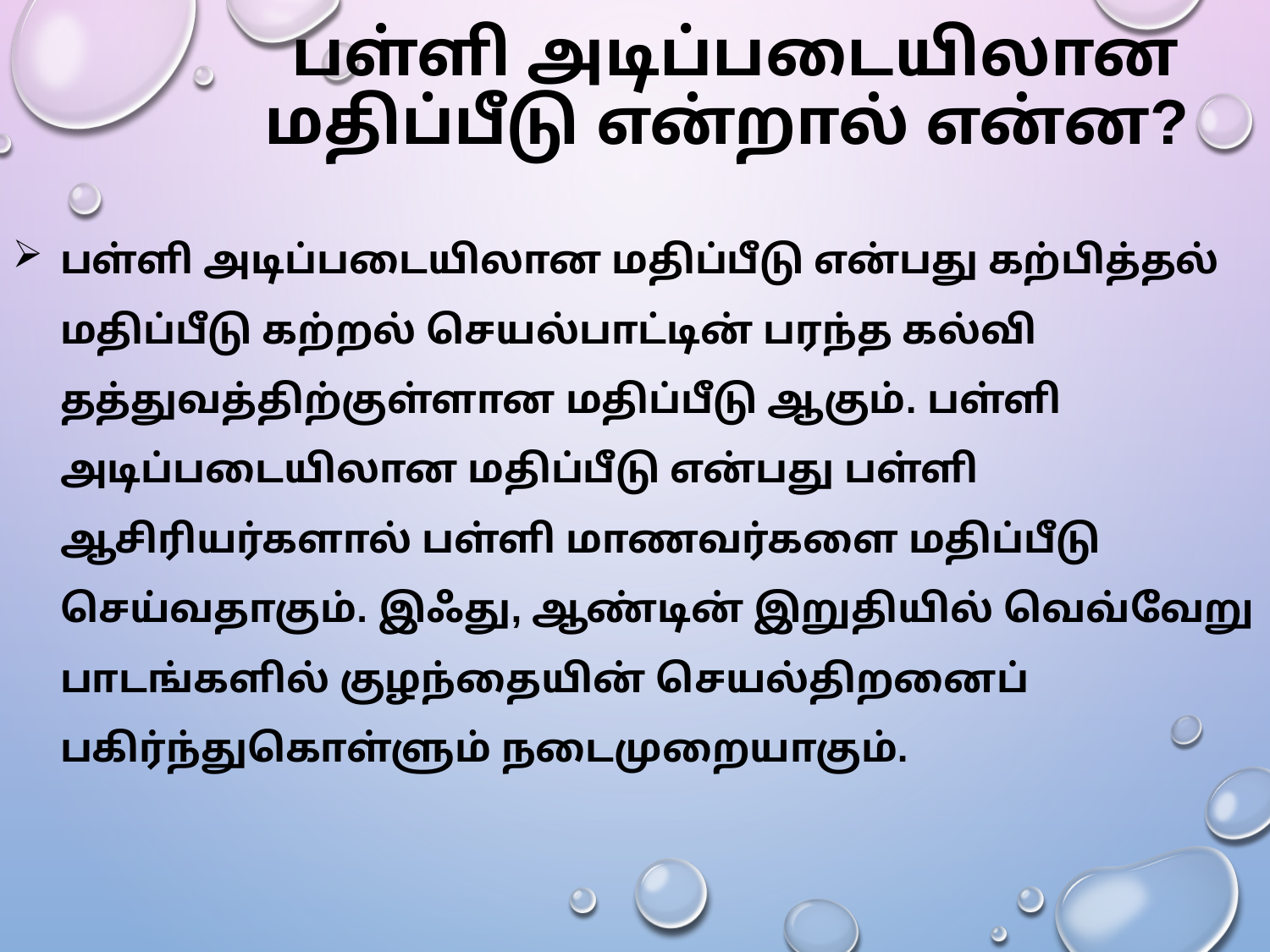

பள்ளி அடிப்படையிலான மதிப்பீடு என்றால் என்ன?
பள்ளி அடிப்படையிலான மதிப்பீடு என்பது கற்பித்தல் மதிப்பீடு கற்றல் செயல்பாட்டின் பரந்த கல்வி தத்துவத்திற்குள்ளான மதிப்பீடு ஆகும். பள்ளி அடிப்படையிலான மதிப்பீடு என்பது பள்ளி ஆசிரியர்களால் பள்ளி மாணவர்களை மதிப்பீடு செய்வதாகும். இஃது, ஆண்டின் இறுதியில் வெவ்வேறு பாடங்களில் குழந்தையின் செயல்திறனைப் பகிர்ந்துகொள்ளும் நடைமுறையாகும்.